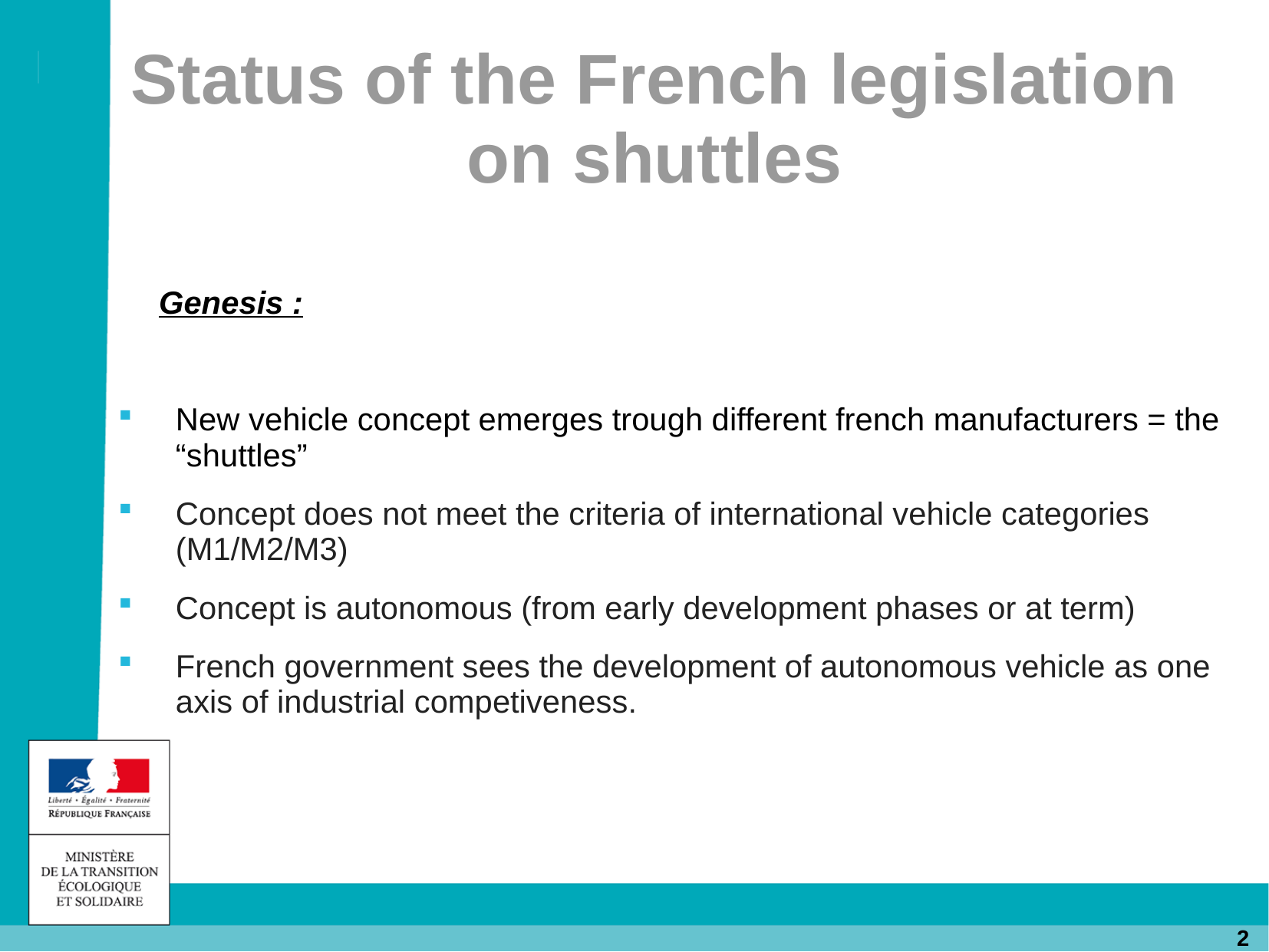

# Status of the French legislation on shuttles

Genesis :

New vehicle concept emerges trough different french manufacturers = the “shuttles”
Concept does not meet the criteria of international vehicle categories (M1/M2/M3)
Concept is autonomous (from early development phases or at term)
French government sees the development of autonomous vehicle as one axis of industrial competiveness.

2